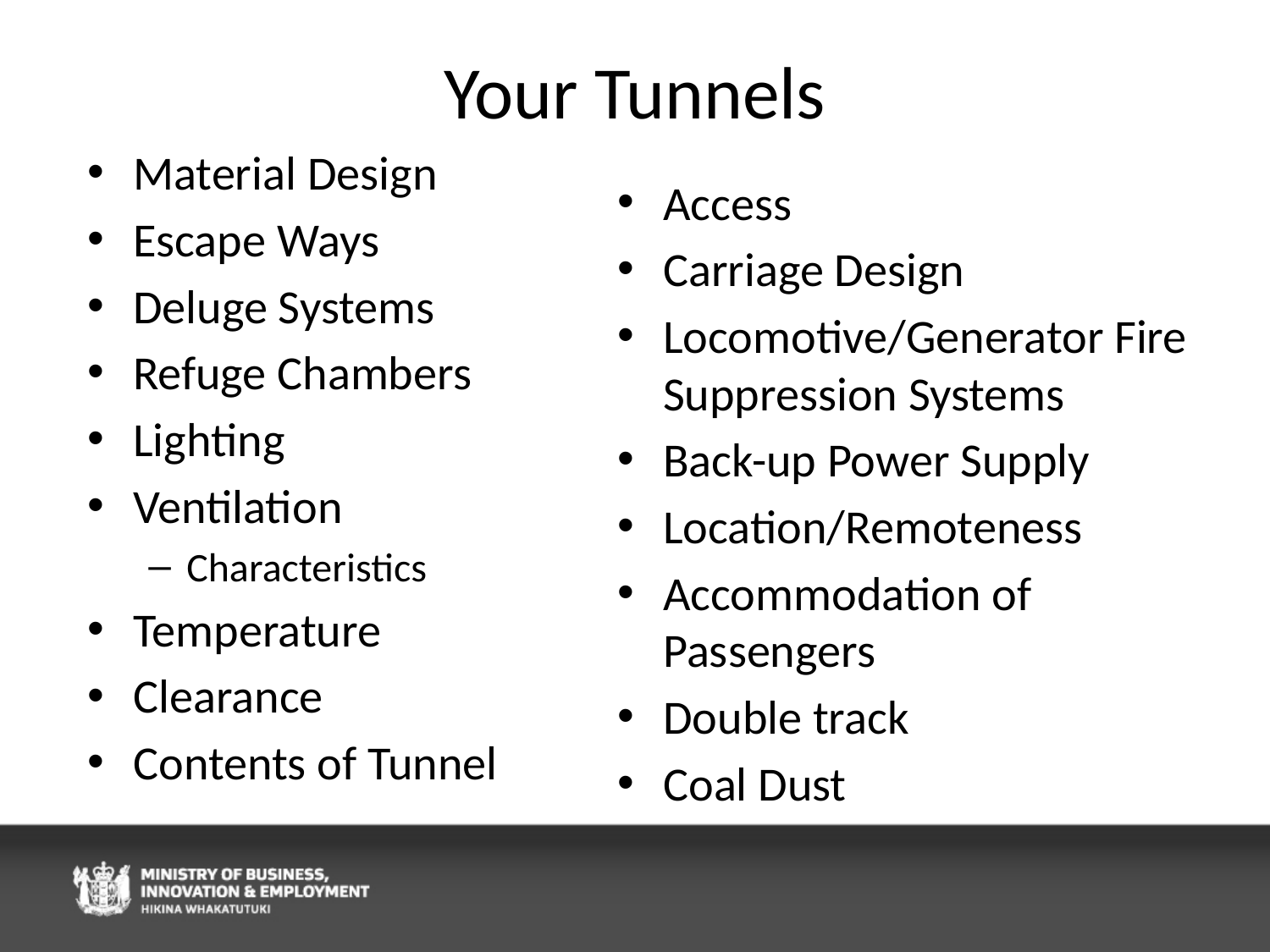

# Your Tunnels
Material Design
Escape Ways
Deluge Systems
Refuge Chambers
Lighting
Ventilation
Characteristics
Temperature
Clearance
Contents of Tunnel

Access
Carriage Design
Locomotive/Generator Fire Suppression Systems
Back-up Power Supply
Location/Remoteness
Accommodation of Passengers
Double track
Coal Dust